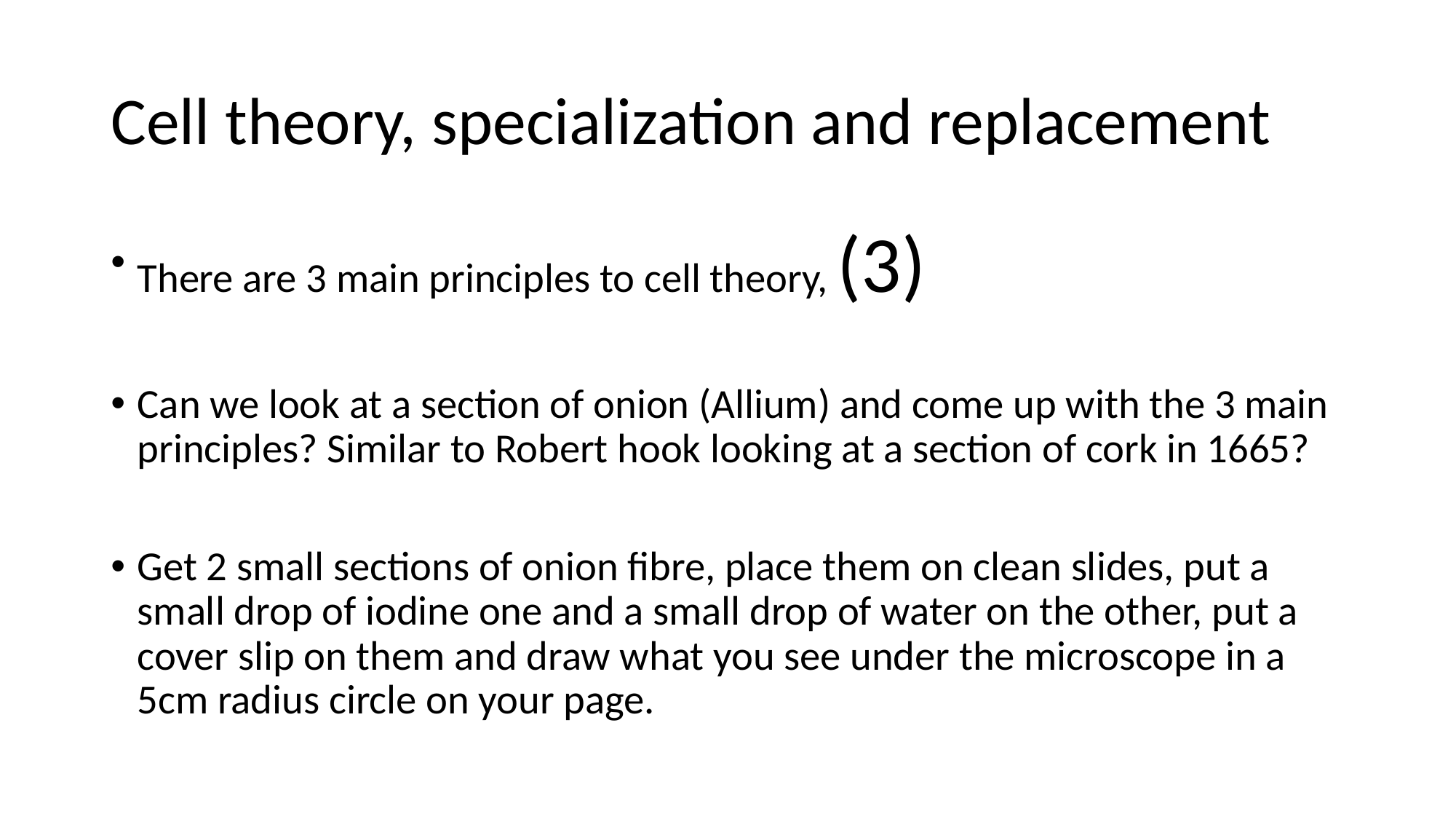

# Cell theory, specialization and replacement
There are 3 main principles to cell theory, (3)

Can we look at a section of onion (Allium) and come up with the 3 main principles? Similar to Robert hook looking at a section of cork in 1665?

Get 2 small sections of onion fibre, place them on clean slides, put a small drop of iodine one and a small drop of water on the other, put a cover slip on them and draw what you see under the microscope in a 5cm radius circle on your page.